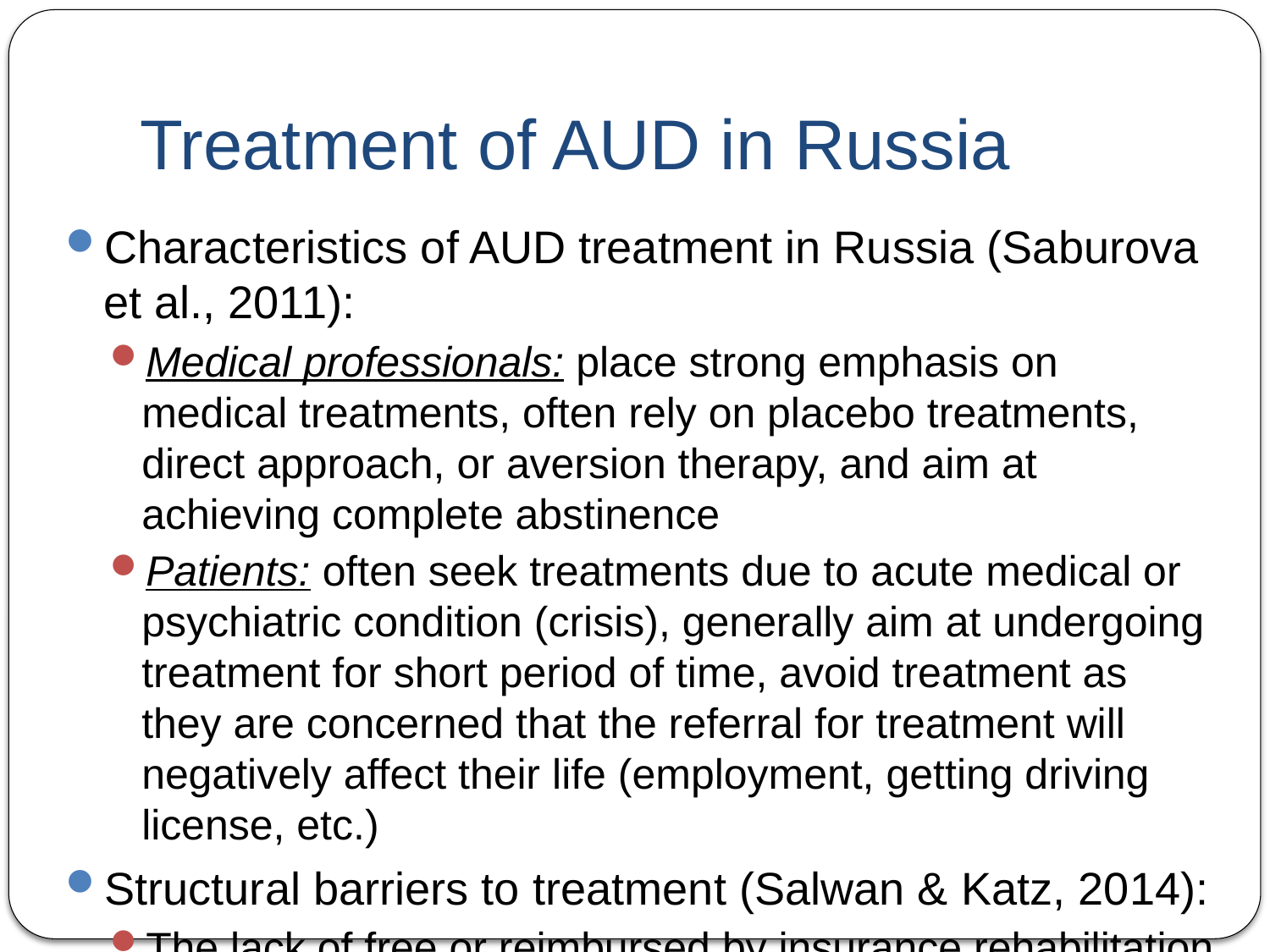

# Treatment of AUD in Russia
Characteristics of AUD treatment in Russia (Saburova et al., 2011):
Medical professionals: place strong emphasis on medical treatments, often rely on placebo treatments, direct approach, or aversion therapy, and aim at achieving complete abstinence
Patients: often seek treatments due to acute medical or psychiatric condition (crisis), generally aim at undergoing treatment for short period of time, avoid treatment as they are concerned that the referral for treatment will negatively affect their life (employment, getting driving license, etc.)
Structural barriers to treatment (Salwan & Katz, 2014):
The lack of free or reimbursed by insurance rehabilitation programs
Statistics on the use of evidence-based treatment is lacking